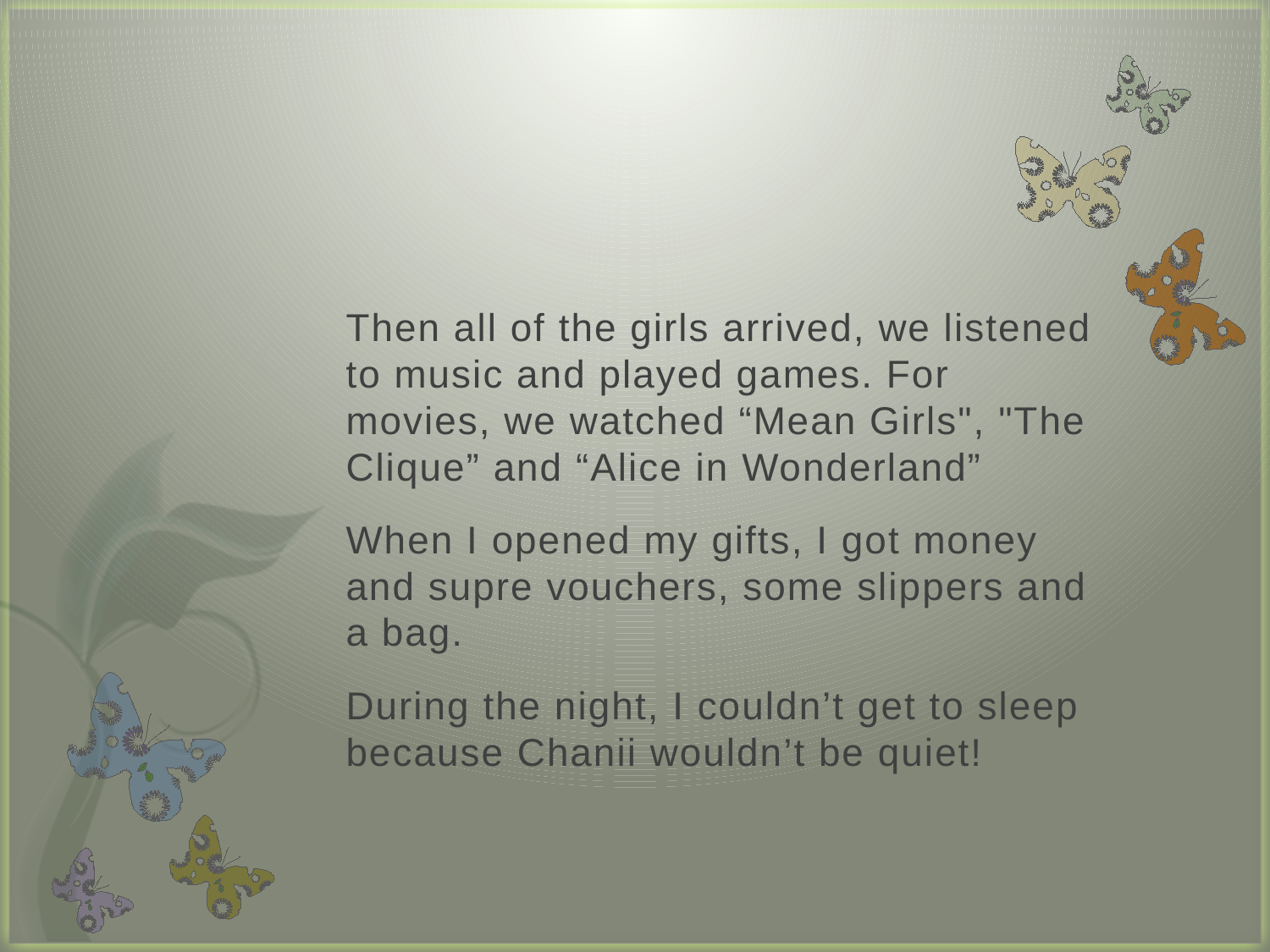

#
	Then all of the girls arrived, we listened to music and played games. For movies, we watched “Mean Girls", "The Clique” and “Alice in Wonderland”
	When I opened my gifts, I got money and supre vouchers, some slippers and a bag.
	During the night, I couldn’t get to sleep because Chanii wouldn’t be quiet!